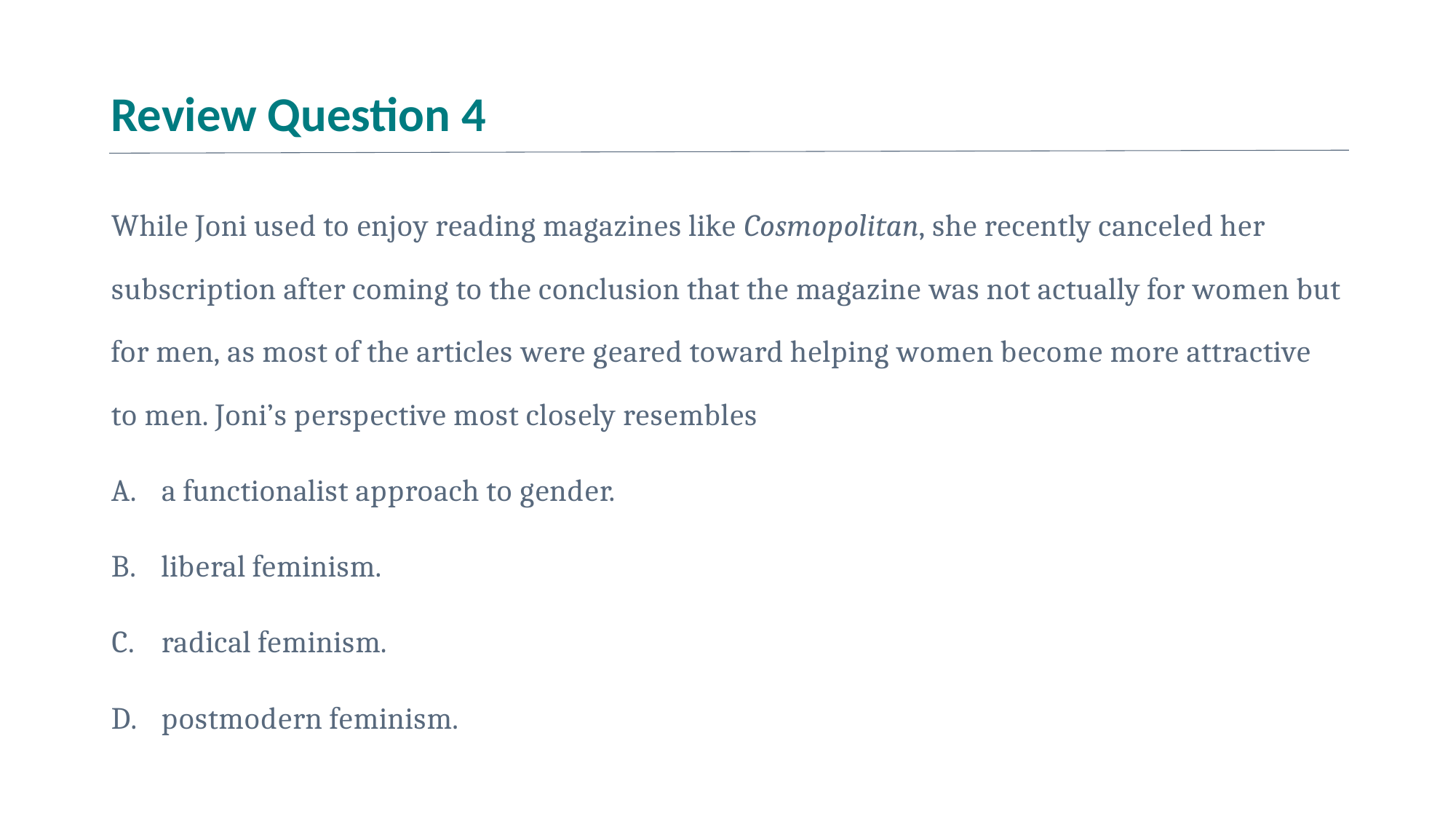

# Review Question 4
While Joni used to enjoy reading magazines like Cosmopolitan, she recently canceled her subscription after coming to the conclusion that the magazine was not actually for women but for men, as most of the articles were geared toward helping women become more attractive to men. Joni’s perspective most closely resembles
a functionalist approach to gender.
liberal feminism.
radical feminism.
postmodern feminism.